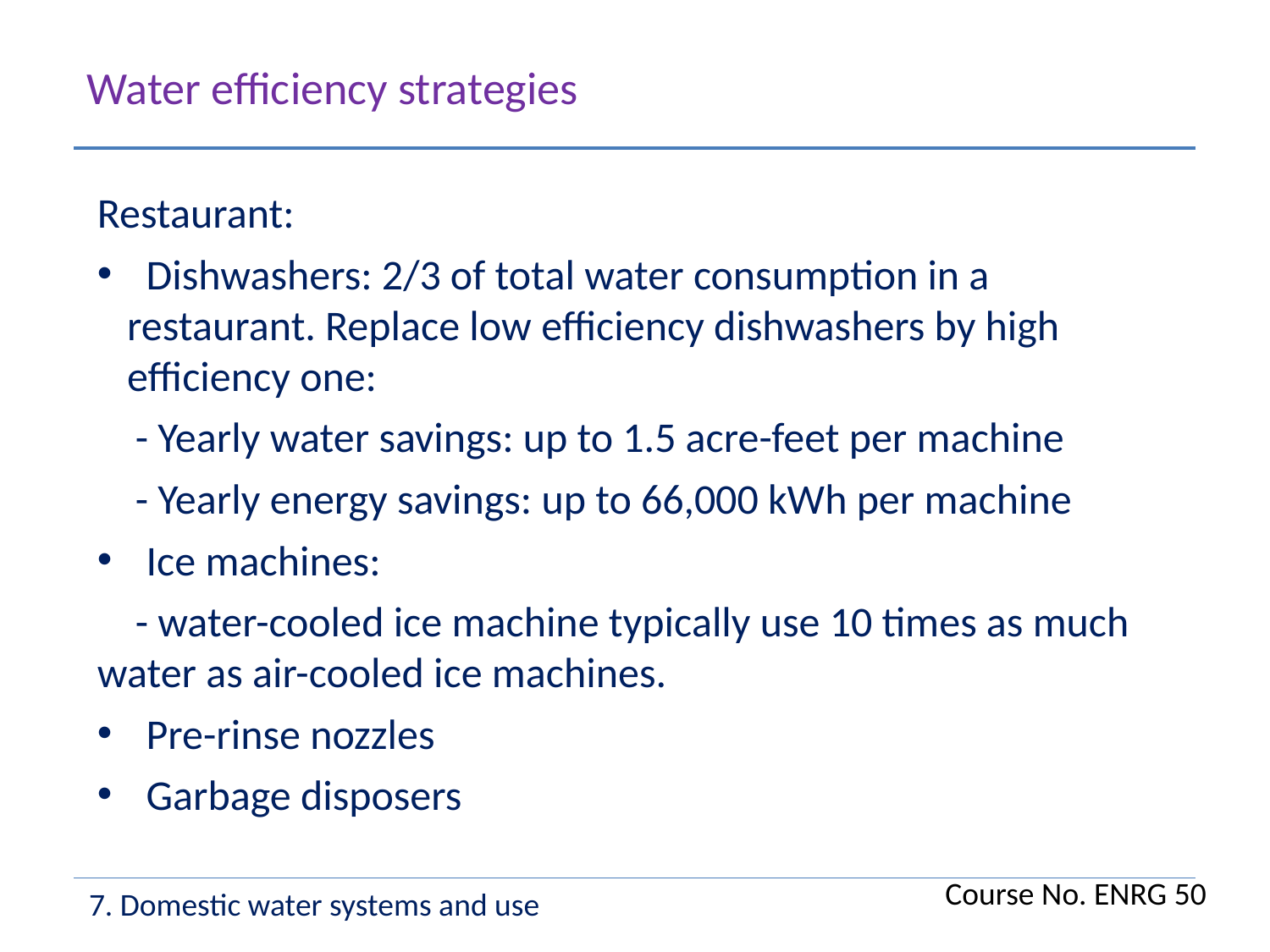

Water efficiency strategies
Restaurant:
  Dishwashers: 2/3 of total water consumption in a restaurant. Replace low efficiency dishwashers by high efficiency one:
    - Yearly water savings: up to 1.5 acre-feet per machine
    - Yearly energy savings: up to 66,000 kWh per machine
  Ice machines:
    - water-cooled ice machine typically use 10 times as much water as air-cooled ice machines.
  Pre-rinse nozzles
  Garbage disposers
Course No. ENRG 50
7. Domestic water systems and use